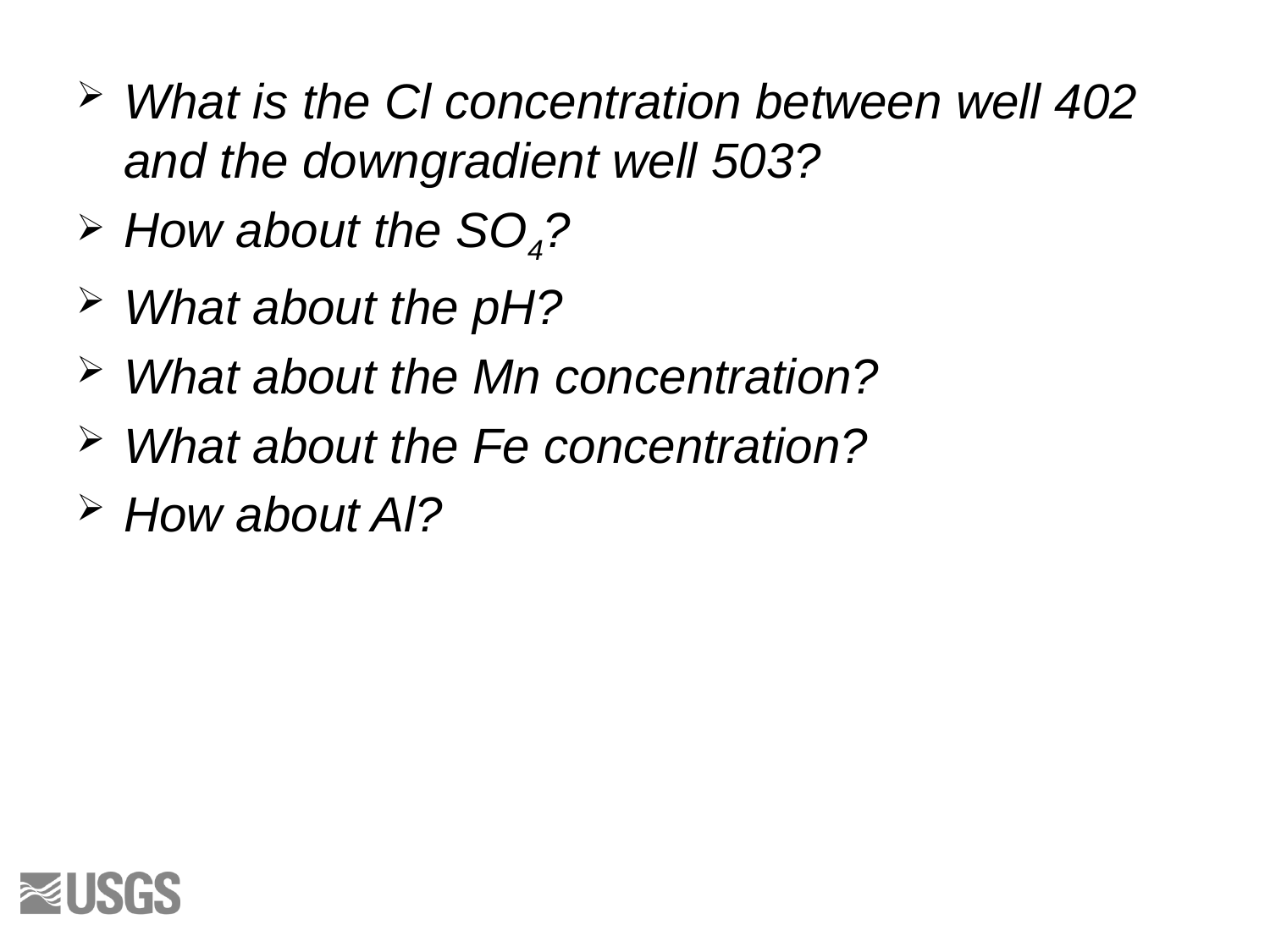

What is the Cl concentration between well 402 and the downgradient well 503?
How about the SO4?
What about the pH?
What about the Mn concentration?
What about the Fe concentration?
How about Al?